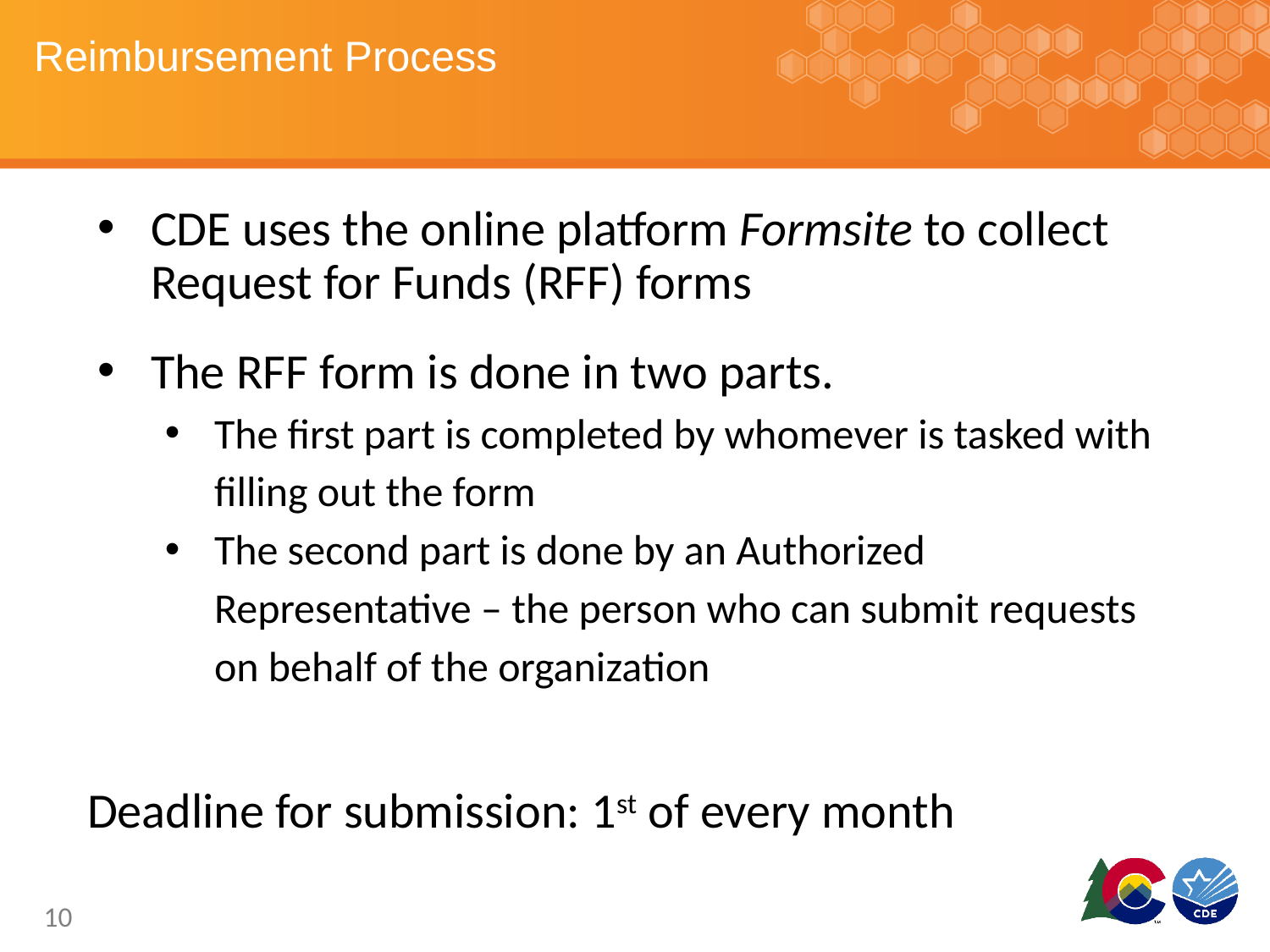

# Reimbursement Process
CDE uses the online platform Formsite to collect Request for Funds (RFF) forms
The RFF form is done in two parts.
The first part is completed by whomever is tasked with filling out the form
The second part is done by an Authorized Representative – the person who can submit requests on behalf of the organization

Deadline for submission: 1st of every month

10